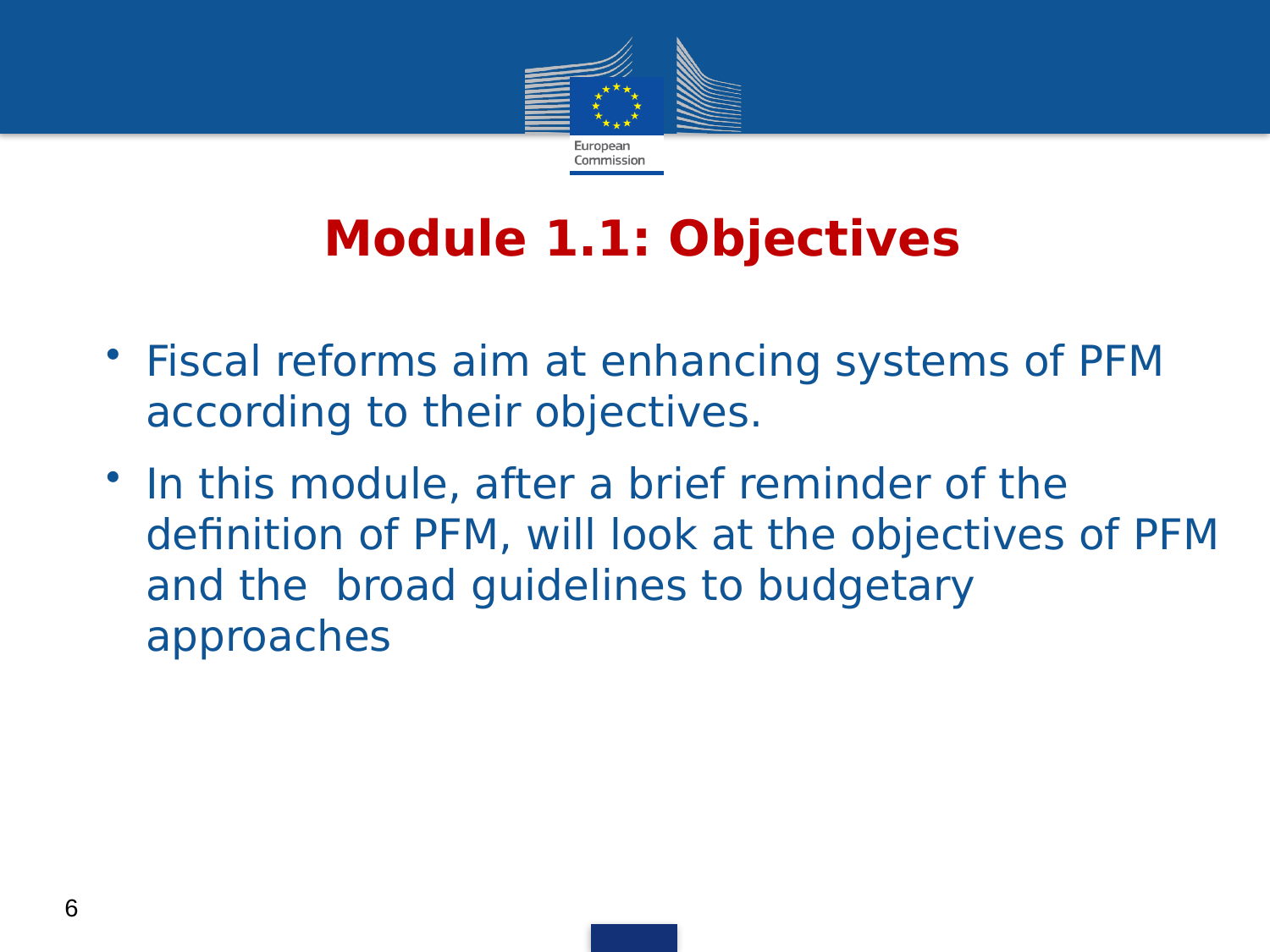

# Module 1.1: Objectives
Fiscal reforms aim at enhancing systems of PFM according to their objectives.
In this module, after a brief reminder of the definition of PFM, will look at the objectives of PFM and the  broad guidelines to budgetary approaches

6